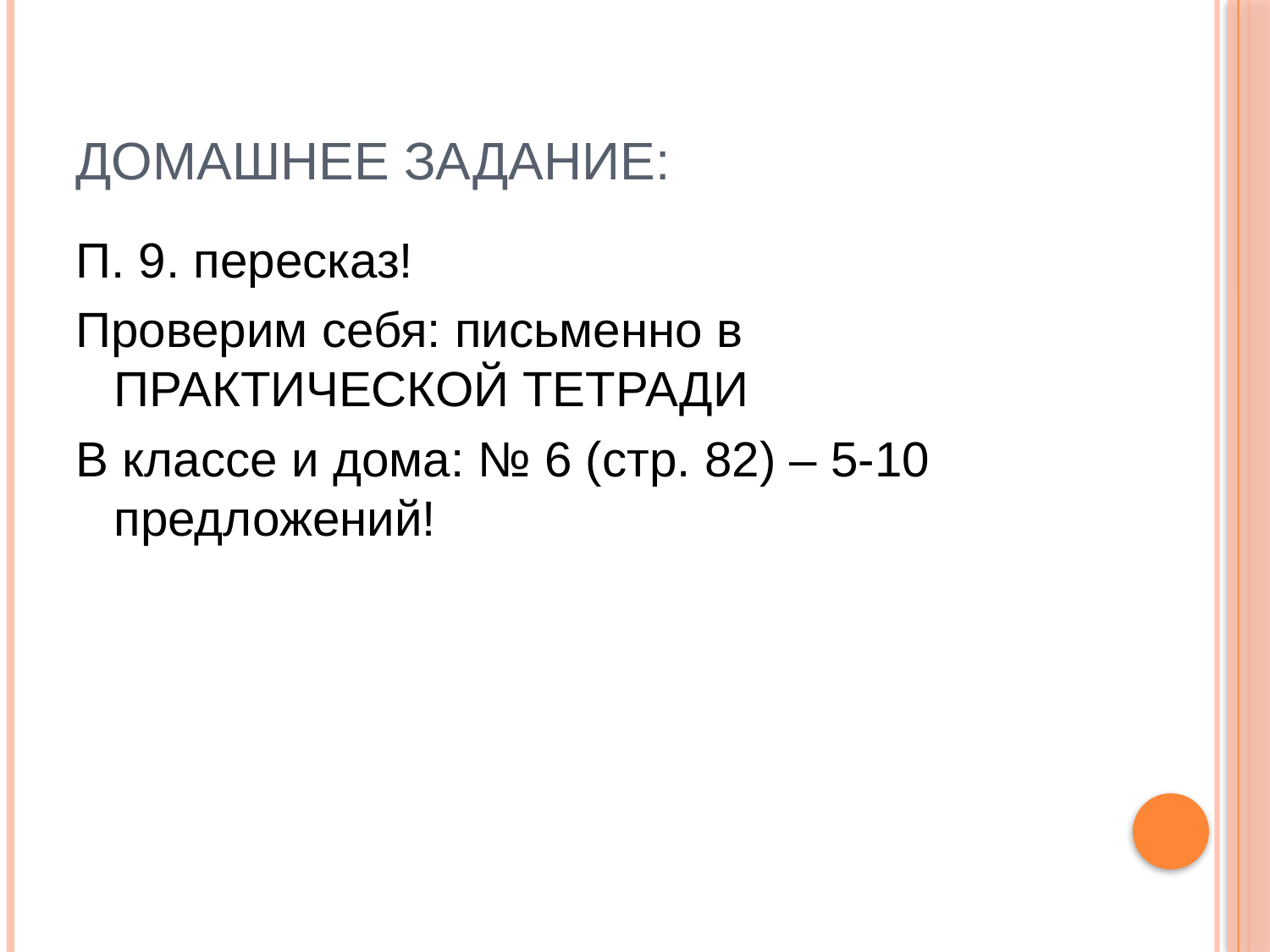

# Домашнее задание:
П. 9. пересказ!
Проверим себя: письменно в ПРАКТИЧЕСКОЙ ТЕТРАДИ
В классе и дома: № 6 (стр. 82) – 5-10 предложений!